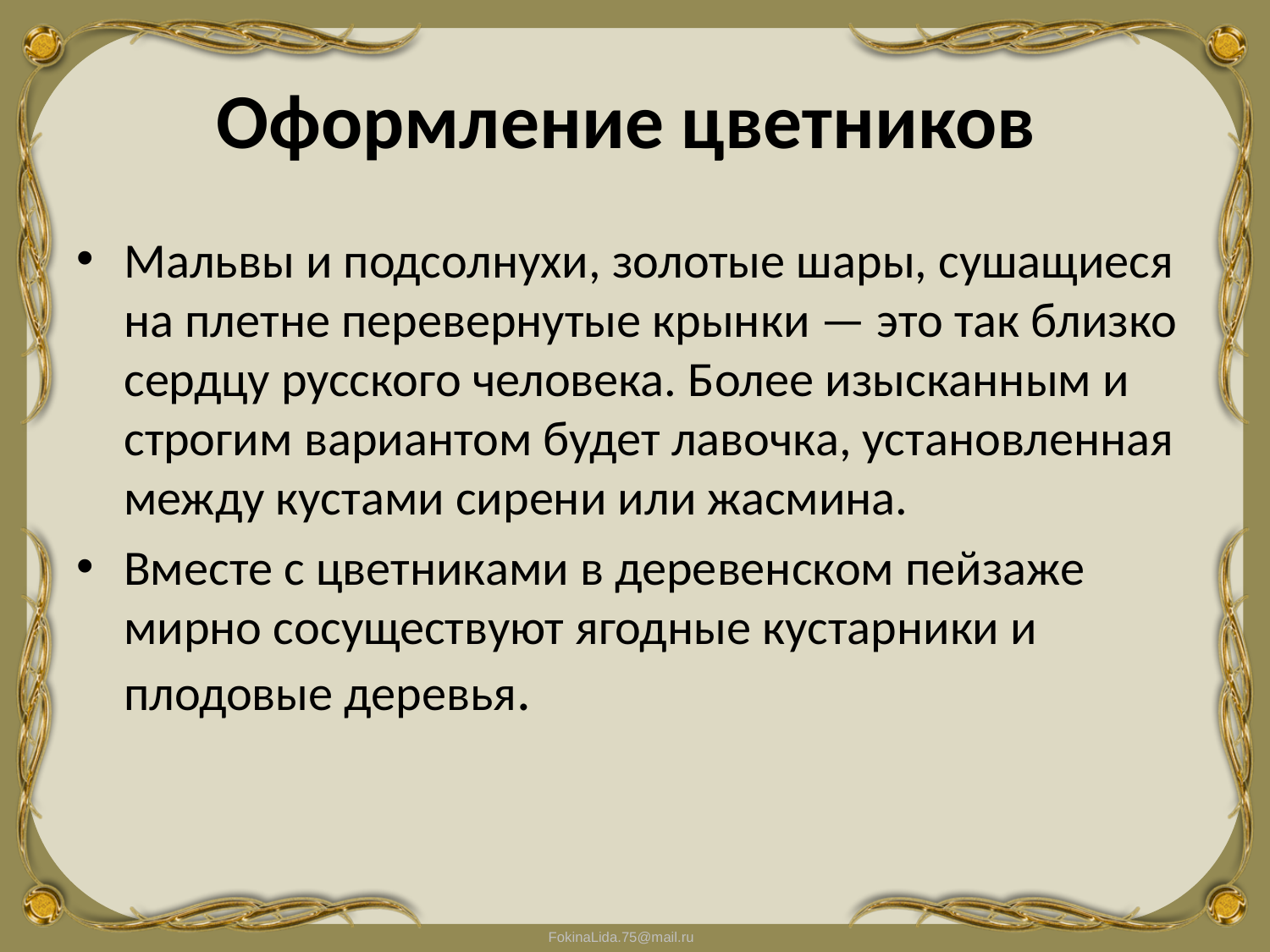

# Оформление цветников
Мальвы и подсолнухи, золотые шары, сушащиеся на плетне перевернутые крынки — это так близко сердцу русского человека. Более изысканным и строгим вариантом будет лавочка, установленная между кустами сирени или жасмина.
Вместе с цветниками в деревенском пейзаже мирно сосуществуют ягодные кустарники и плодовые деревья.